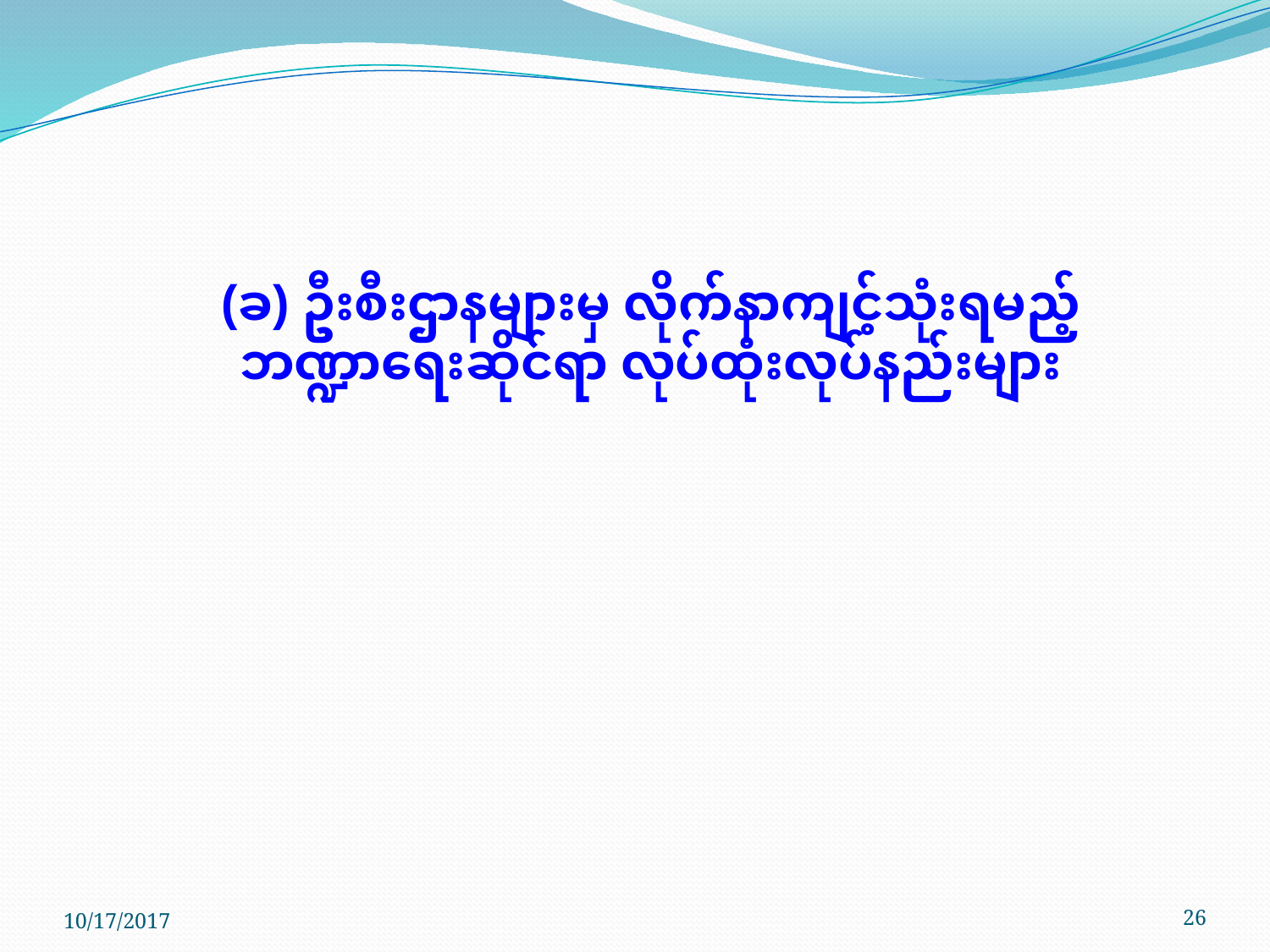

(ခ) ဦးစီးဌာနများမှ လိုက်နာကျင့်သုံးရမည့် ဘဏ္ဍာရေးဆိုင်ရာ လုပ်ထုံးလုပ်နည်းများ

10/17/2017

26